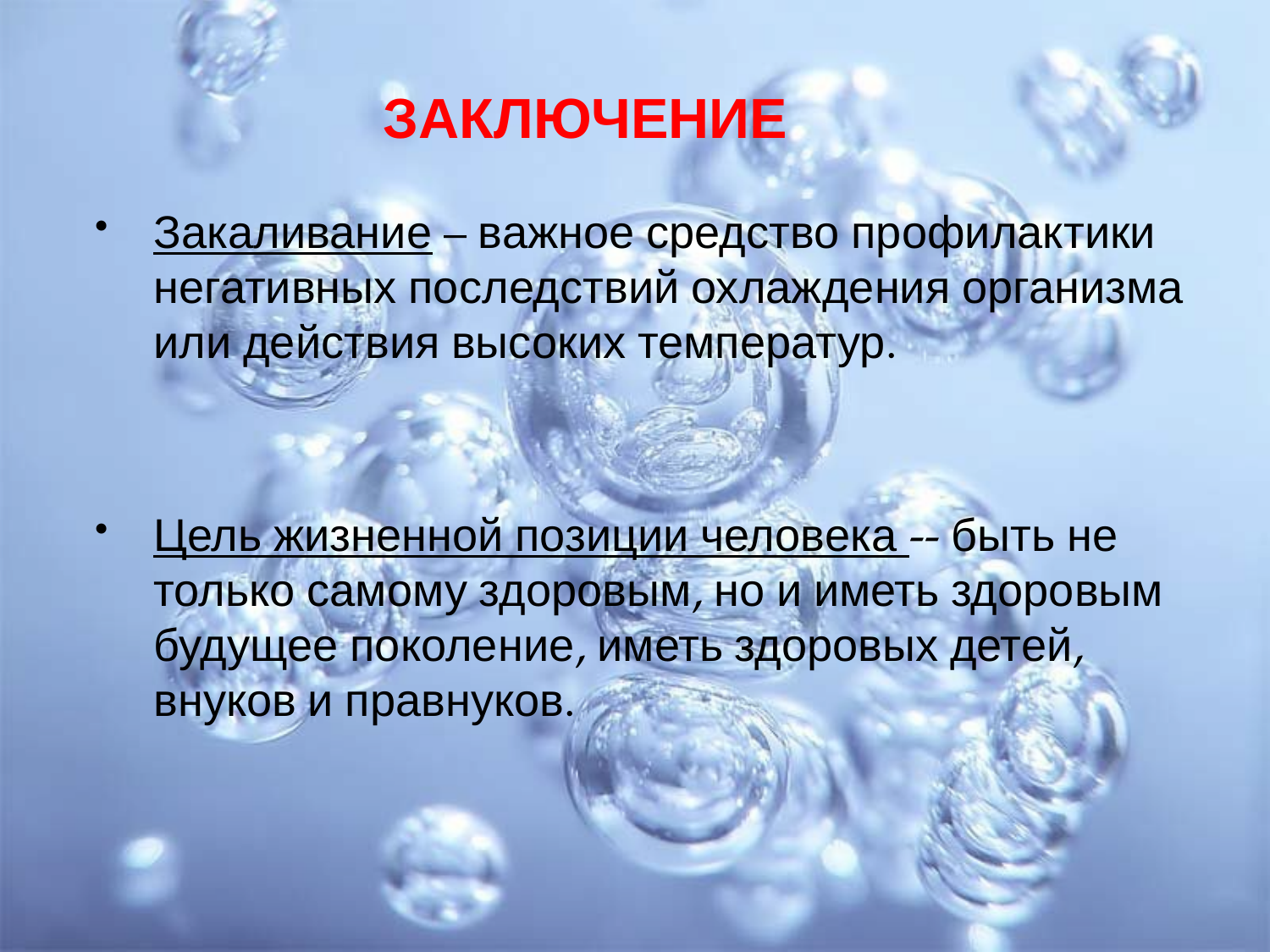

# ЗАКЛЮЧЕНИЕ
Закаливание – важное средство профилактики негативных последствий охлаждения организма или действия высоких температур.

Цель жизненной позиции человека -- быть не только самому здоровым, но и иметь здоровым будущее поколение, иметь здоровых детей, внуков и правнуков.